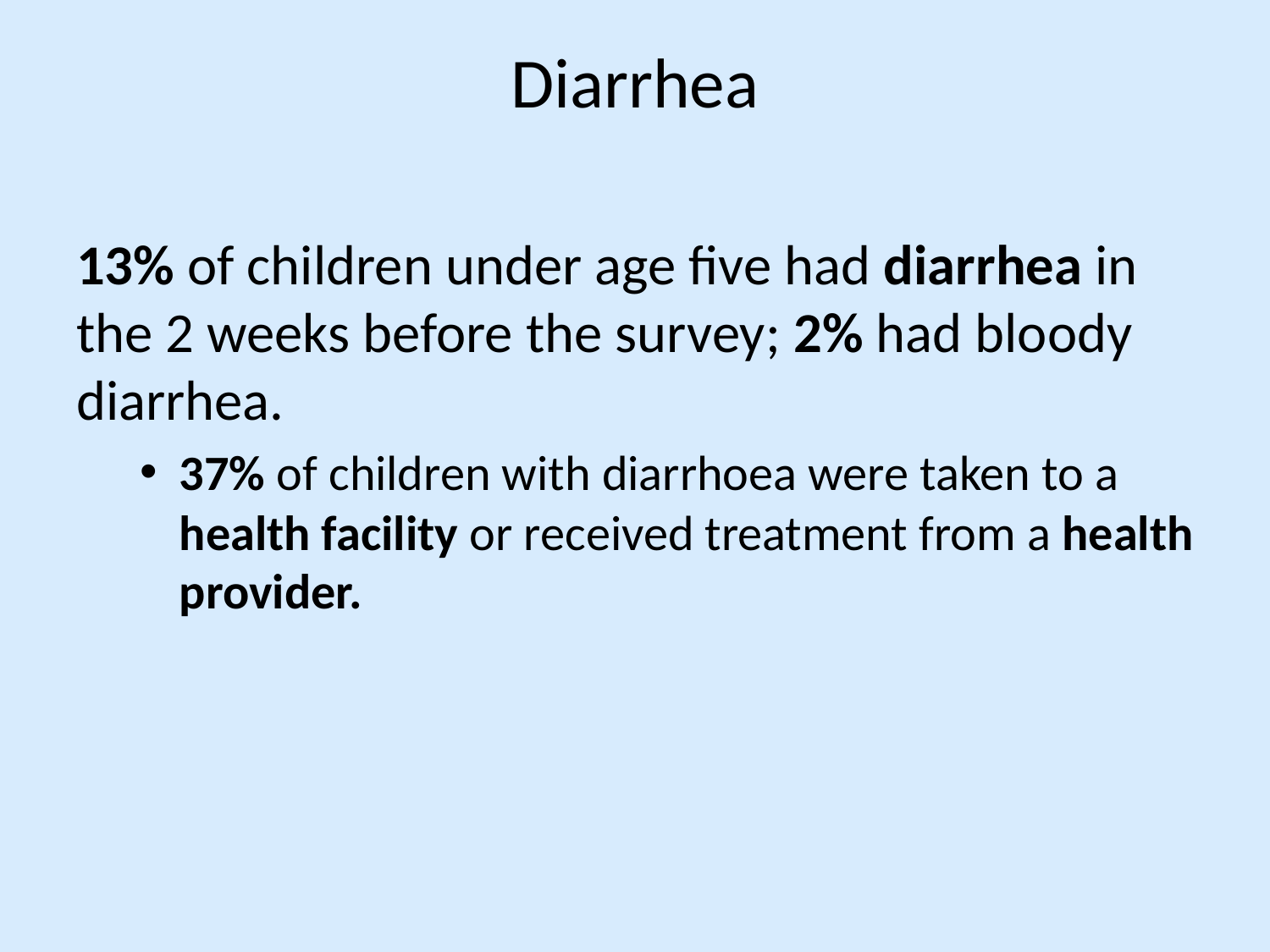

# Diarrhea
13% of children under age five had diarrhea in the 2 weeks before the survey; 2% had bloody diarrhea.
37% of children with diarrhoea were taken to a health facility or received treatment from a health provider.